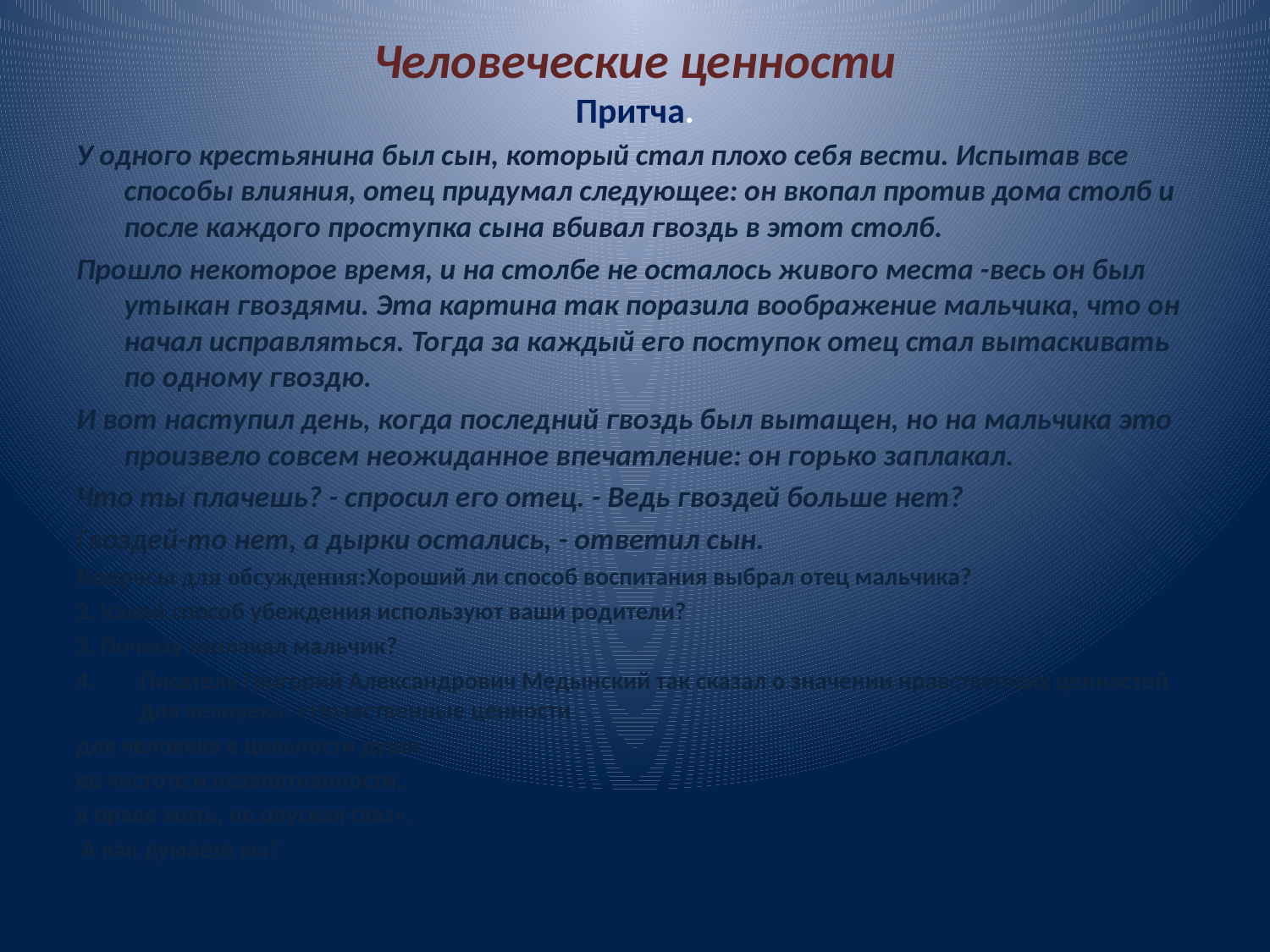

# Человеческие ценности Притча.
У одного крестьянина был сын, который стал плохо себя вести. Испытав все способы влияния, отец придумал следующее: он вкопал против дома столб и после каждого проступка сына вбивал гвоздь в этот столб.
Прошло некоторое время, и на столбе не осталось живого места -весь он был утыкан гвоздями. Эта картина так поразила воображение мальчика, что он начал исправляться. Тогда за каждый его поступок отец стал вытаскивать по одному гвоздю.
И вот наступил день, когда послед­ний гвоздь был вытащен, но на мальчика это произвело совсем неожи­данное впечатление: он горько заплакал.
Что ты плачешь? - спросил его отец. - Ведь гвоздей больше нет?
Гвоздей-то нет, а дырки остались, - ответил сын.
Вопросы для обсуждения:Хороший ли способ воспитания выбрал отец мальчика?
2. Какой способ убеждения используют ваши родители?
3. Почему заплакал мальчик?
Писатель Григорий Александрович Медынский так сказал о значении нравственных ценностей для человека: «Нравственные ценности
для человека в цельности души,
ее чистоте и незапятнанности,
в праве жить, не опуская глаз».
 А как думаете вы?